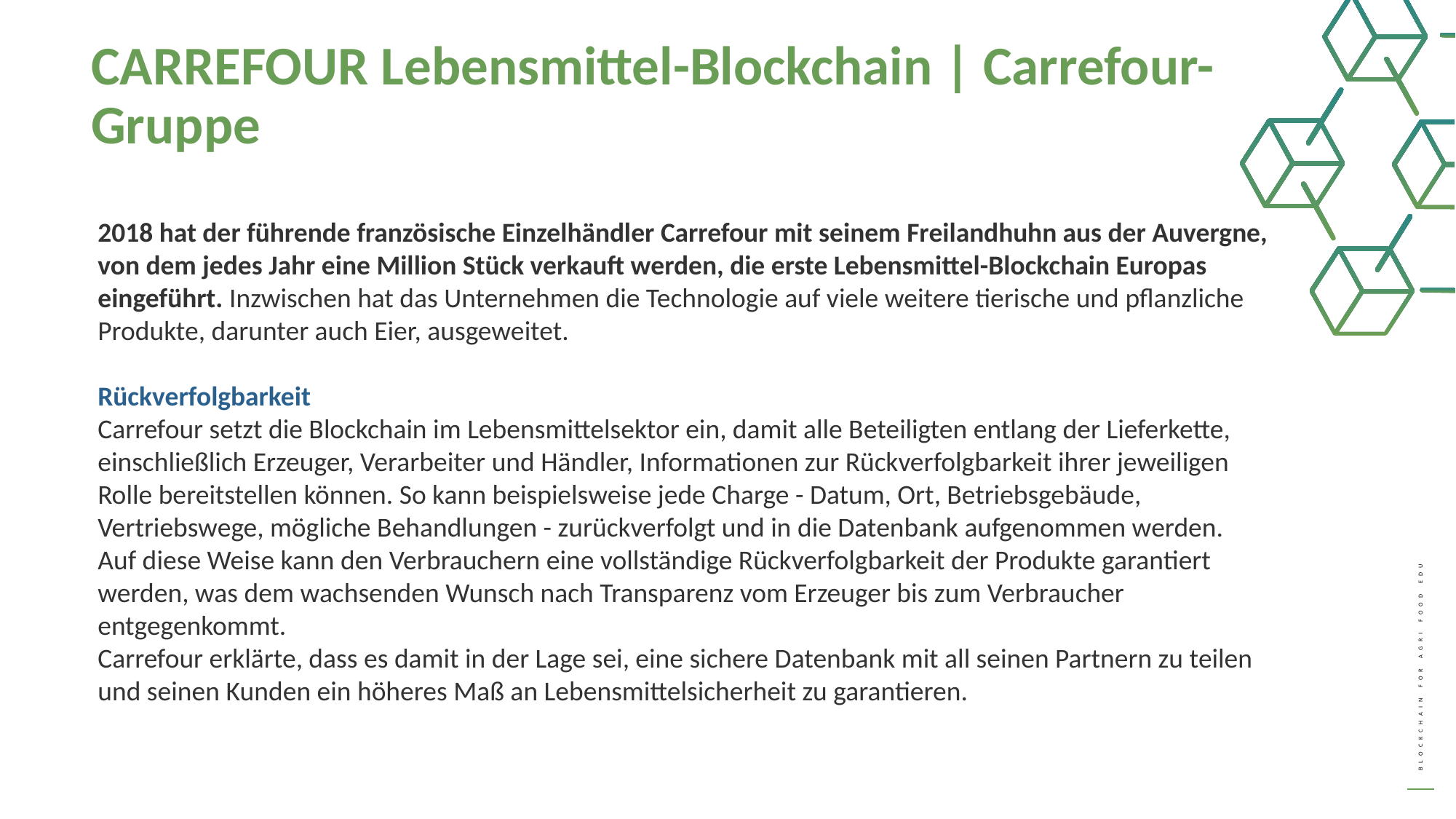

CARREFOUR Lebensmittel-Blockchain | Carrefour-Gruppe
2018 hat der führende französische Einzelhändler Carrefour mit seinem Freilandhuhn aus der Auvergne, von dem jedes Jahr eine Million Stück verkauft werden, die erste Lebensmittel-Blockchain Europas eingeführt. Inzwischen hat das Unternehmen die Technologie auf viele weitere tierische und pflanzliche Produkte, darunter auch Eier, ausgeweitet.

Rückverfolgbarkeit
Carrefour setzt die Blockchain im Lebensmittelsektor ein, damit alle Beteiligten entlang der Lieferkette, einschließlich Erzeuger, Verarbeiter und Händler, Informationen zur Rückverfolgbarkeit ihrer jeweiligen Rolle bereitstellen können. So kann beispielsweise jede Charge - Datum, Ort, Betriebsgebäude, Vertriebswege, mögliche Behandlungen - zurückverfolgt und in die Datenbank aufgenommen werden.
Auf diese Weise kann den Verbrauchern eine vollständige Rückverfolgbarkeit der Produkte garantiert werden, was dem wachsenden Wunsch nach Transparenz vom Erzeuger bis zum Verbraucher entgegenkommt.
Carrefour erklärte, dass es damit in der Lage sei, eine sichere Datenbank mit all seinen Partnern zu teilen und seinen Kunden ein höheres Maß an Lebensmittelsicherheit zu garantieren.